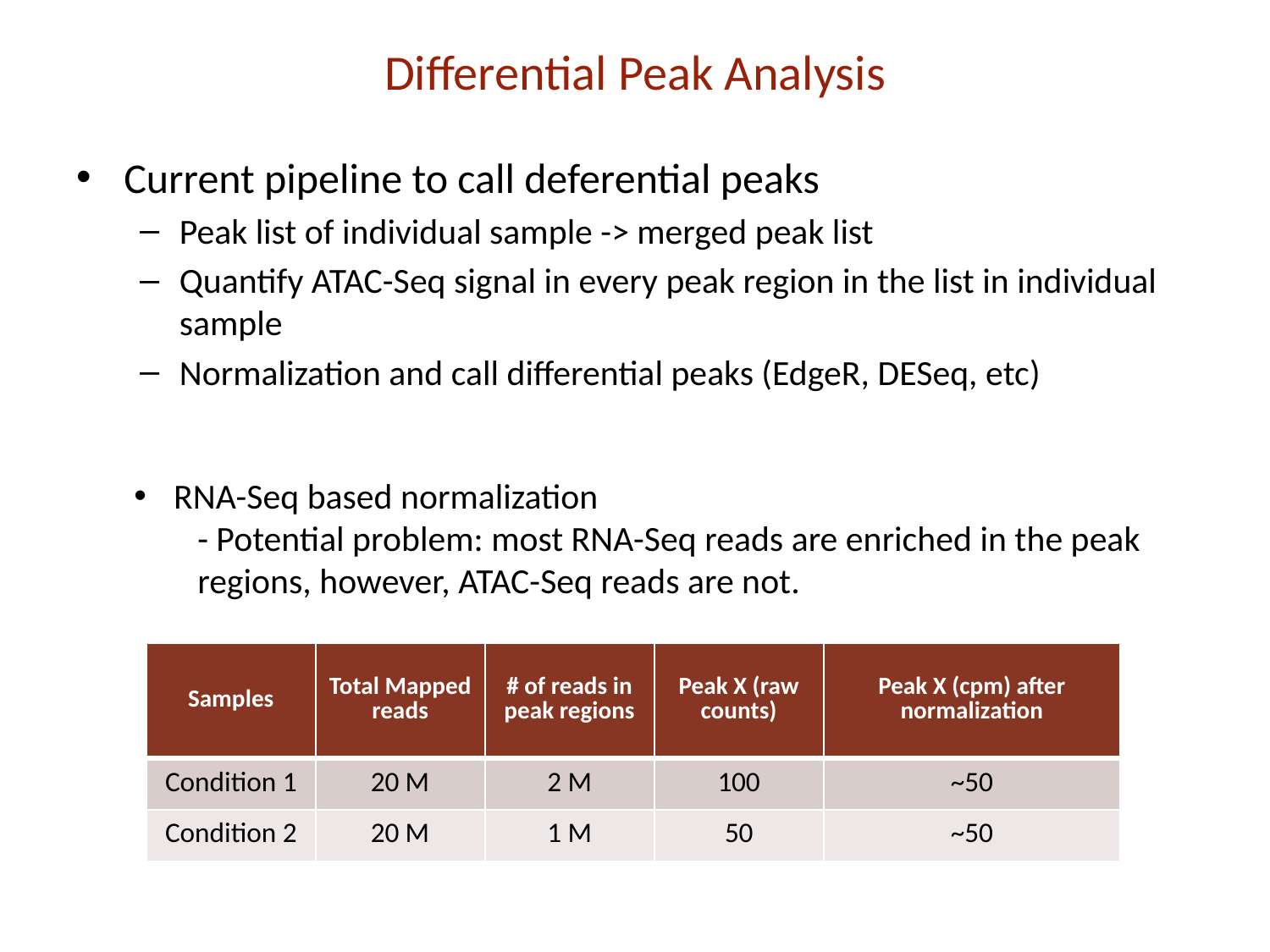

# Differential Peak Analysis
Current pipeline to call deferential peaks
Peak list of individual sample -> merged peak list
Quantify ATAC-Seq signal in every peak region in the list in individual sample
Normalization and call differential peaks (EdgeR, DESeq, etc)

RNA-Seq based normalization
- Potential problem: most RNA-Seq reads are enriched in the peak regions, however, ATAC-Seq reads are not.

| Samples | Total Mapped reads | # of reads in peak regions | Peak X (raw counts) | Peak X (cpm) after normalization |
| --- | --- | --- | --- | --- |
| Condition 1 | 20 M | 2 M | 100 | ~50 |
| Condition 2 | 20 M | 1 M | 50 | ~50 |